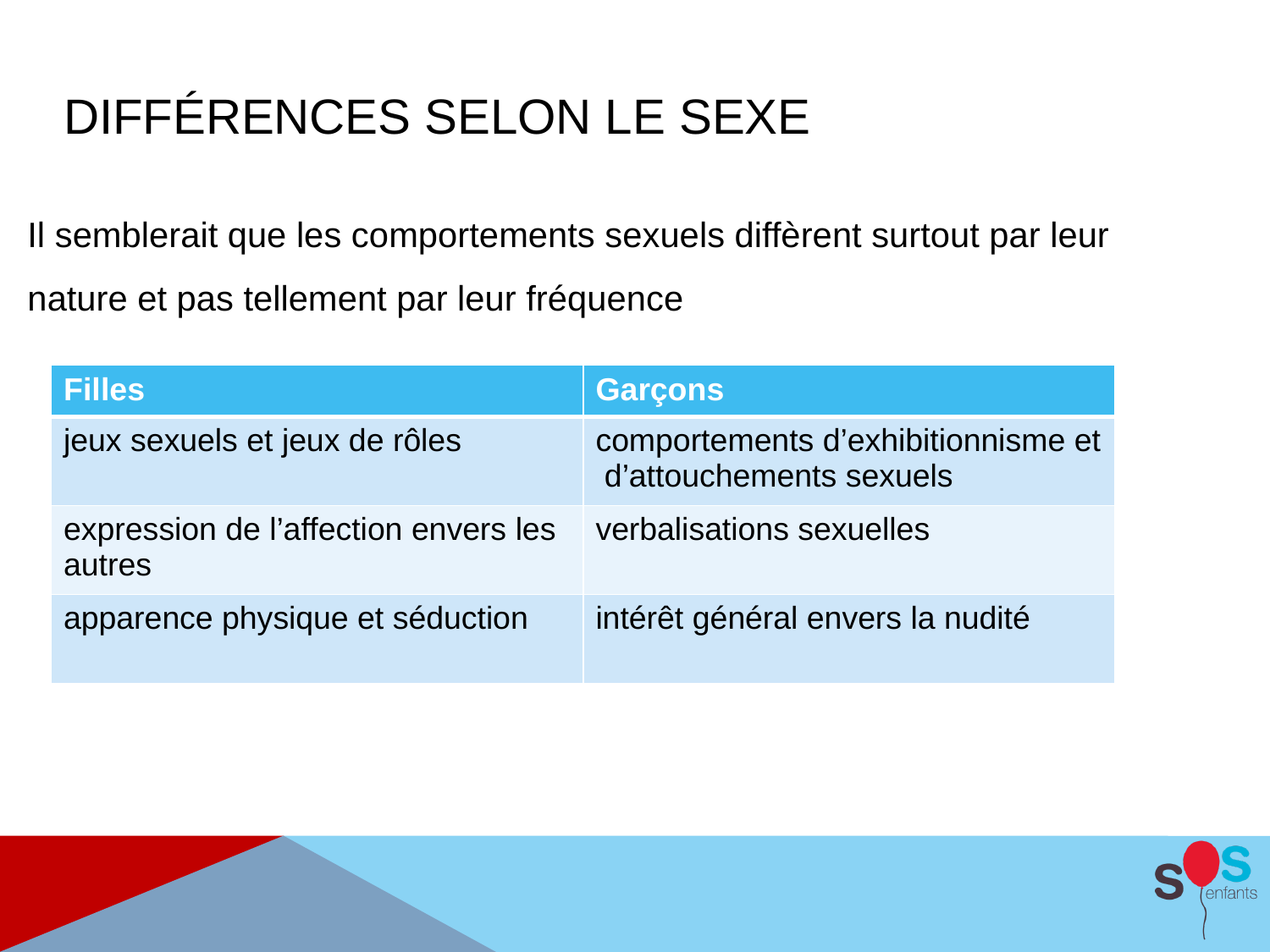

Différences selon le sexe

Il semblerait que les comportements sexuels diffèrent surtout par leur nature et pas tellement par leur fréquence

| Filles | Garçons |
| --- | --- |
| jeux sexuels et jeux de rôles | comportements d’exhibitionnisme et d’attouchements sexuels |
| expression de l’affection envers les autres | verbalisations sexuelles |
| apparence physique et séduction | intérêt général envers la nudité |